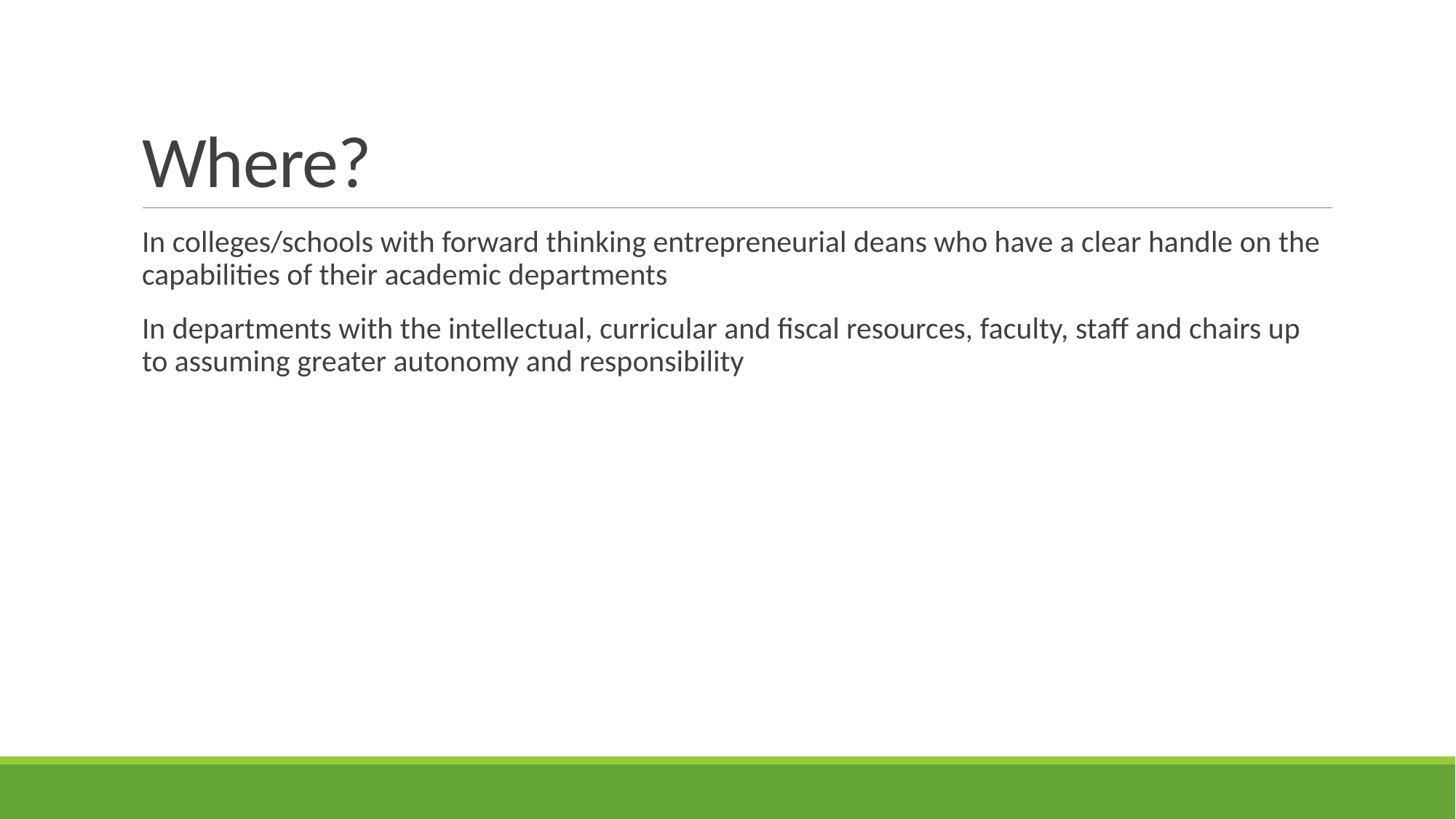

# Where?
In colleges/schools with forward thinking entrepreneurial deans who have a clear handle on the capabilities of their academic departments
In departments with the intellectual, curricular and fiscal resources, faculty, staff and chairs up to assuming greater autonomy and responsibility